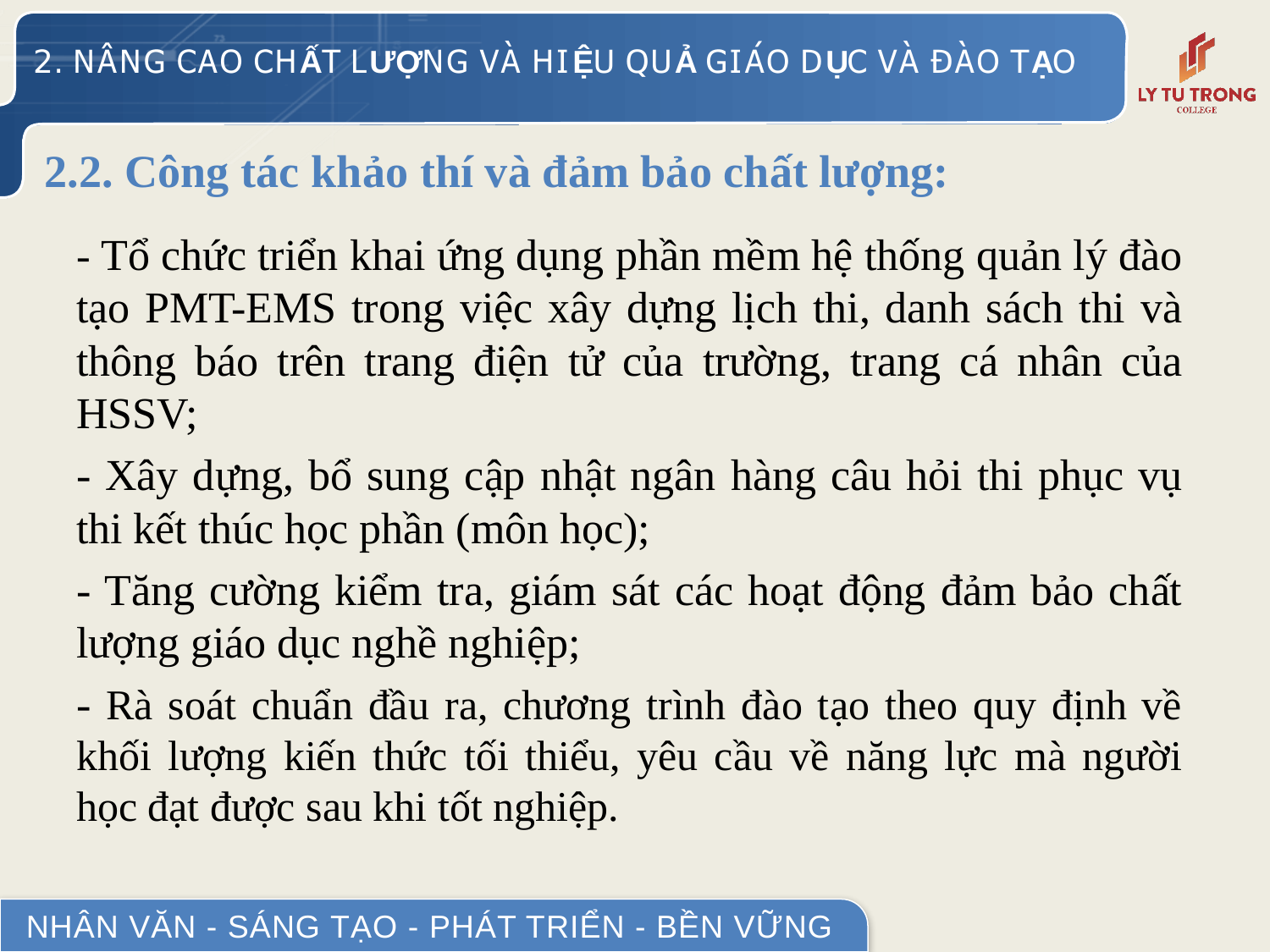

2. NÂNG CAO CHẤT LƯỢNG VÀ HIỆU QUẢ GIÁO DỤC VÀ ĐÀO TẠO
# 2.2. Công tác khảo thí và đảm bảo chất lượng:
- Tổ chức triển khai ứng dụng phần mềm hệ thống quản lý đào tạo PMT-EMS trong việc xây dựng lịch thi, danh sách thi và thông báo trên trang điện tử của trường, trang cá nhân của HSSV;
- Xây dựng, bổ sung cập nhật ngân hàng câu hỏi thi phục vụ thi kết thúc học phần (môn học);
- Tăng cường kiểm tra, giám sát các hoạt động đảm bảo chất lượng giáo dục nghề nghiệp;
- Rà soát chuẩn đầu ra, chương trình đào tạo theo quy định về khối lượng kiến thức tối thiểu, yêu cầu về năng lực mà người học đạt được sau khi tốt nghiệp.